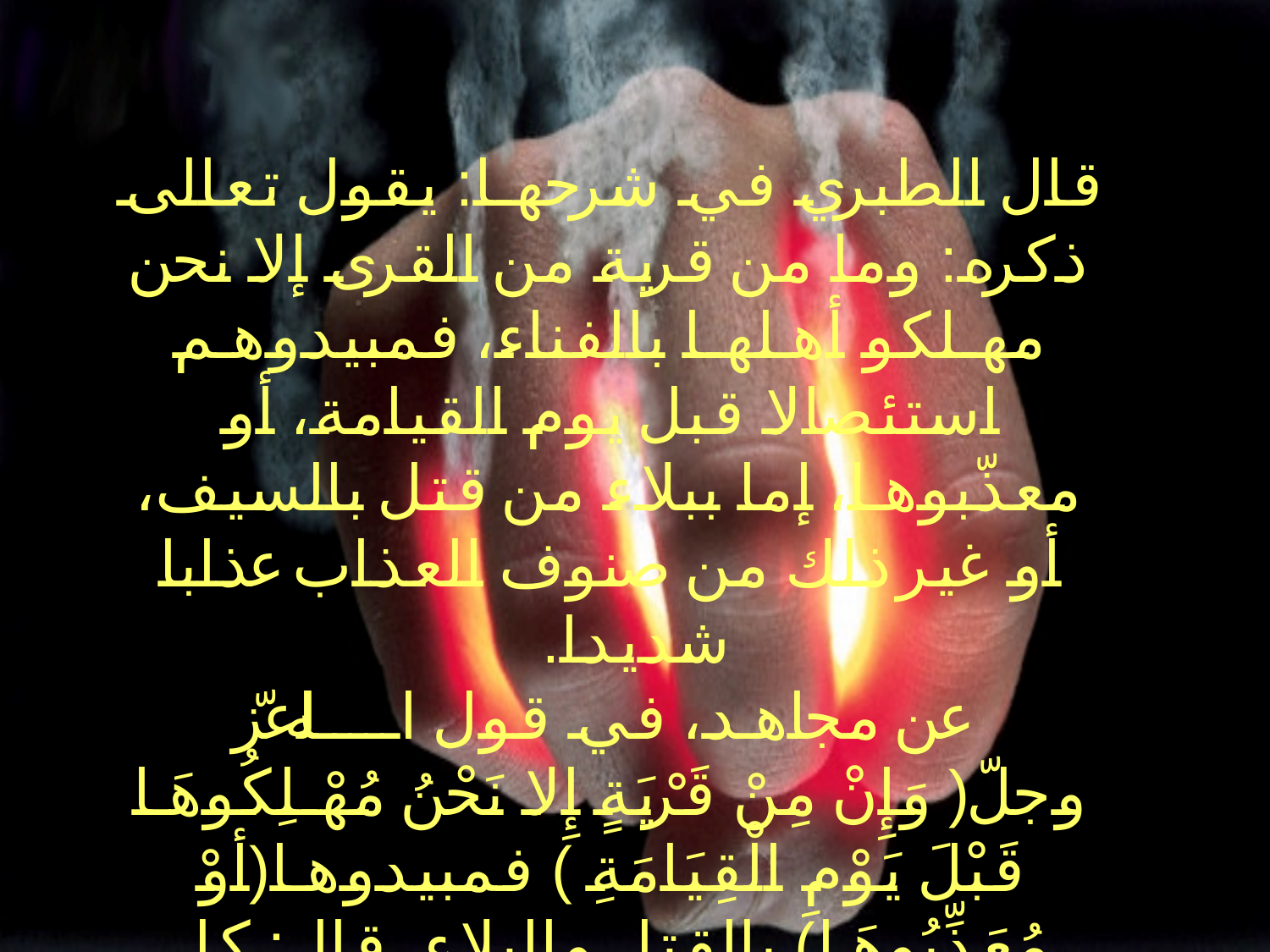

قال الطبري في شرحها: يقول تعالى ذكره: وما من قرية من القرى إلا نحن مهلكو أهلها بالفناء، فمبيدوهم استئصالا قبل يوم القيامة، أو معذّبوها، إما ببلاء من قتل بالسيف، أو غير ذلك من صنوف العذاب عذابا شديدا.
عن مجاهد، في قول الله عزّ وجلّ( وَإِنْ مِنْ قَرْيَةٍ إِلا نَحْنُ مُهْلِكُوهَا قَبْلَ يَوْمِ الْقِيَامَةِ ) فمبيدوها(أوْ مُعَذِّبُوهَا) بالقتل والبلاء، قال: كل قرية في الأرض سيصيبها بعض هذا.